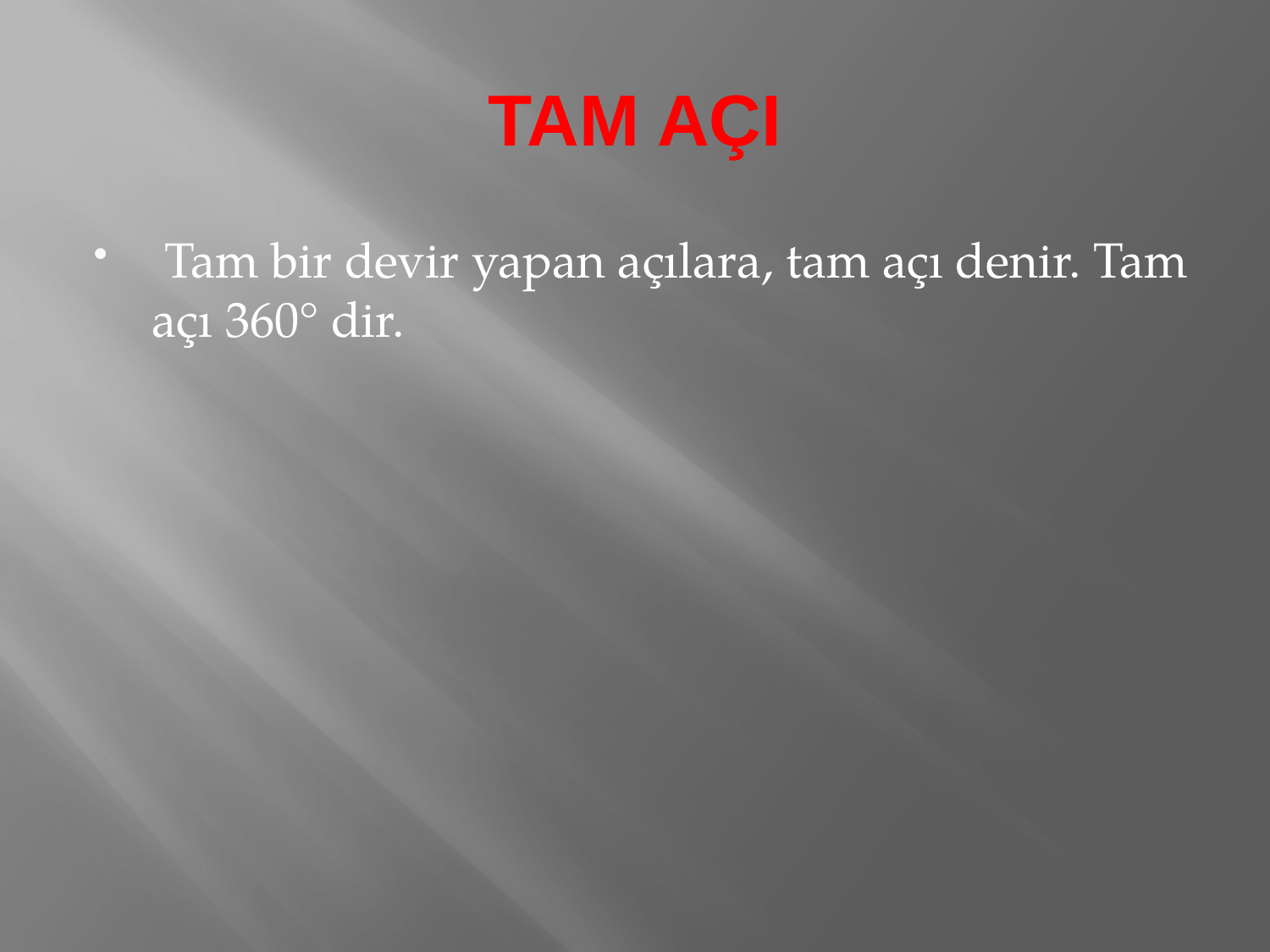

# TAM AÇI
 Tam bir devir yapan açılara, tam açı denir. Tam açı 360° dir.